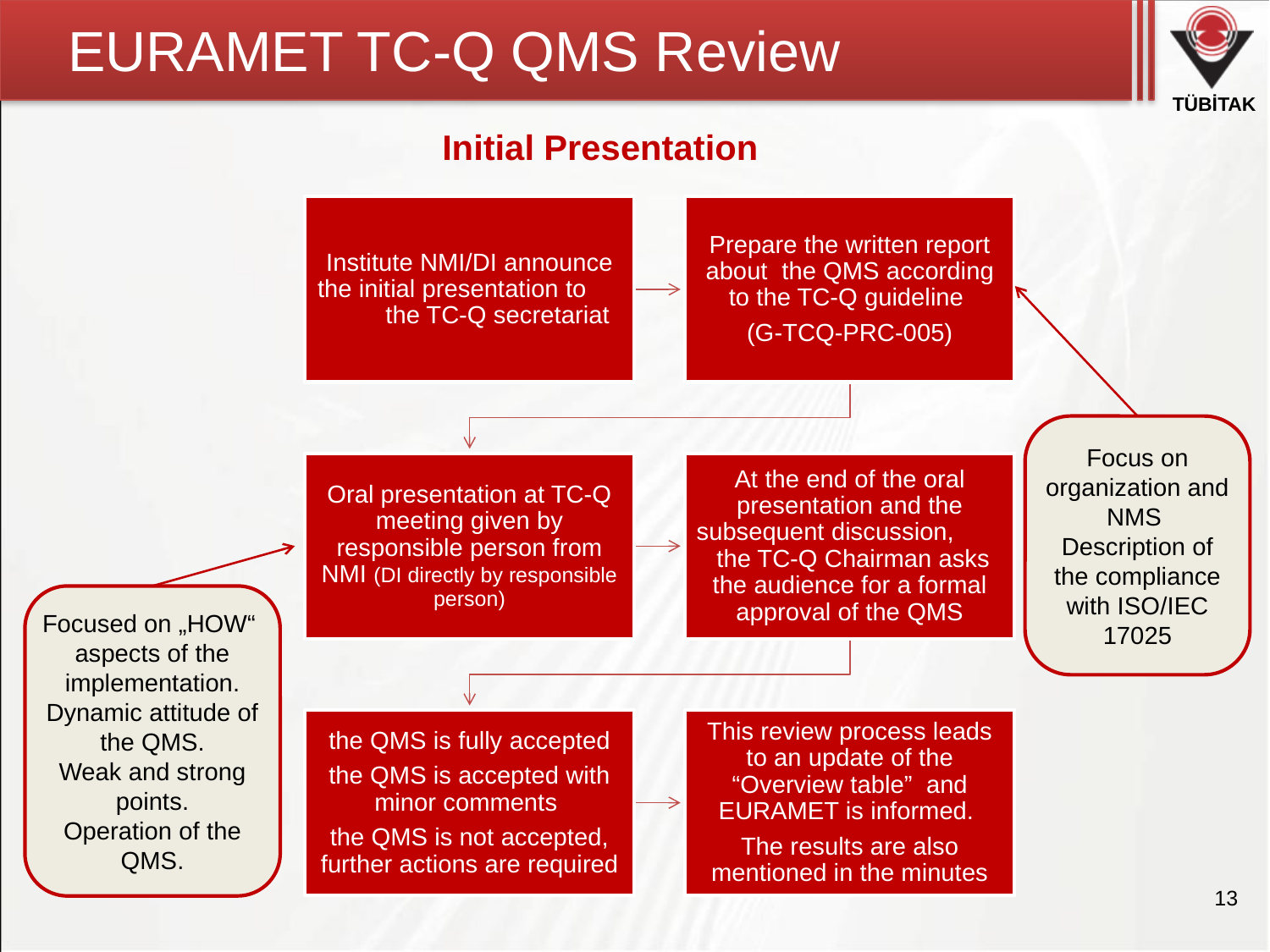

# EURAMET TC-Q QMS Review
Initial Presentation

Institute NMI/DI announce the initial presentation to              the TC-Q secretariat

Prepare the written report about  the QMS according to the TC-Q guideline
(G-TCQ-PRC-005)

Oral presentation at TC-Q meeting given by responsible person from NMI (DI directly by responsible person)

At the end of the oral presentation and the subsequent discussion,         the TC-Q Chairman asks the audience for a formal approval of the QMS

the QMS is fully accepted
the QMS is accepted with minor comments
the QMS is not accepted, further actions are required
This review process leads to an update of the “Overview table”  and EURAMET is informed.
The results are also mentioned in the minutes
Focus on organization and NMS
Description of the compliance with ISO/IEC 17025
Focused on „HOW“  aspects of the implementation.
Dynamic attitude of the QMS.
Weak and strong points.
Operation of the QMS.

13